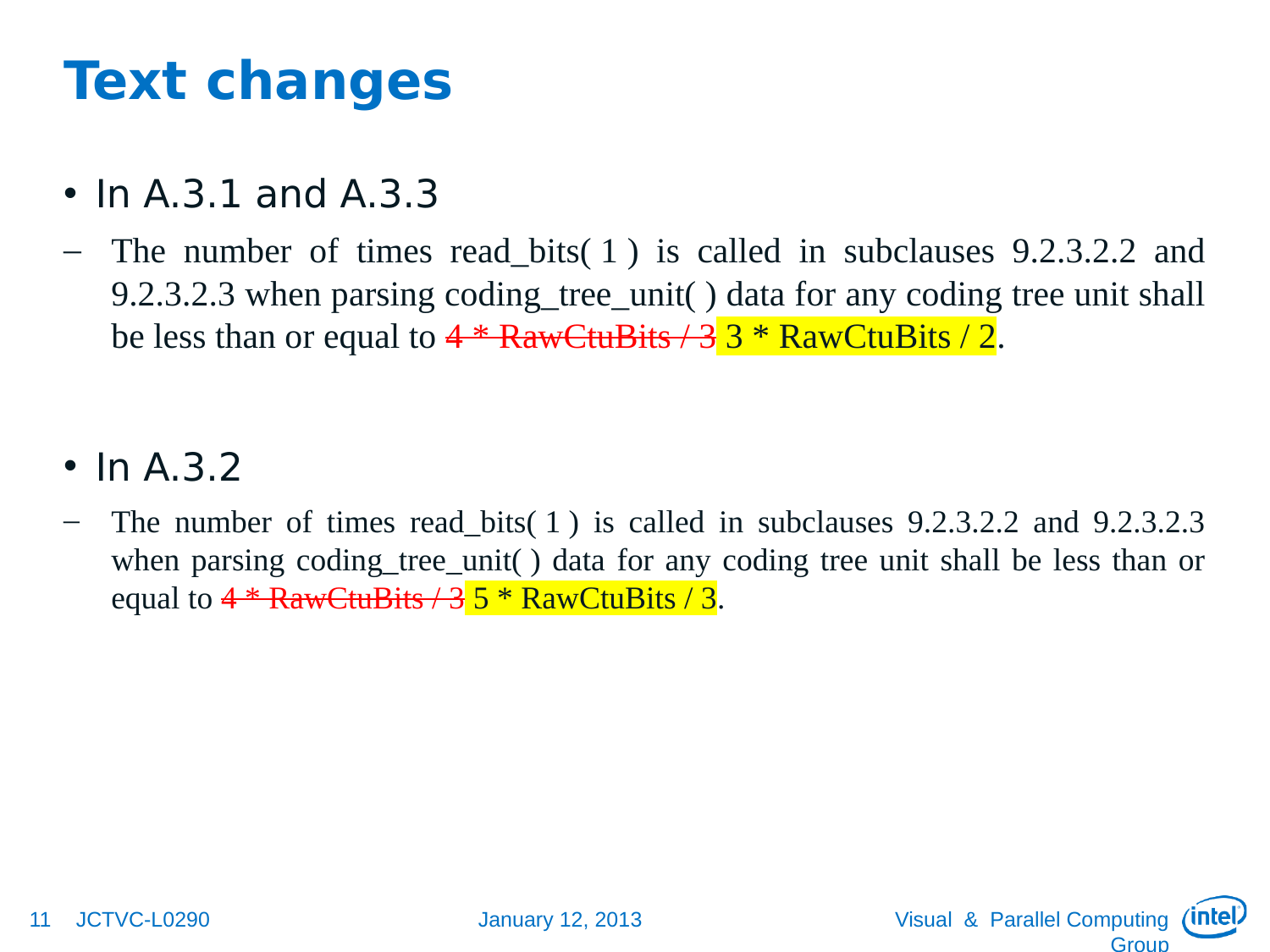

# Text changes
In A.3.1 and A.3.3
The number of times read_bits( 1 ) is called in subclauses 9.2.3.2.2 and 9.2.3.2.3 when parsing coding_tree_unit( ) data for any coding tree unit shall be less than or equal to 4 * RawCtuBits / 3 3 * RawCtuBits / 2.

In A.3.2
The number of times read_bits( 1 ) is called in subclauses 9.2.3.2.2 and 9.2.3.2.3 when parsing coding_tree_unit( ) data for any coding tree unit shall be less than or equal to 4 * RawCtuBits / 3 5 * RawCtuBits / 3.
11
JCTVC-L0290
January 12, 2013